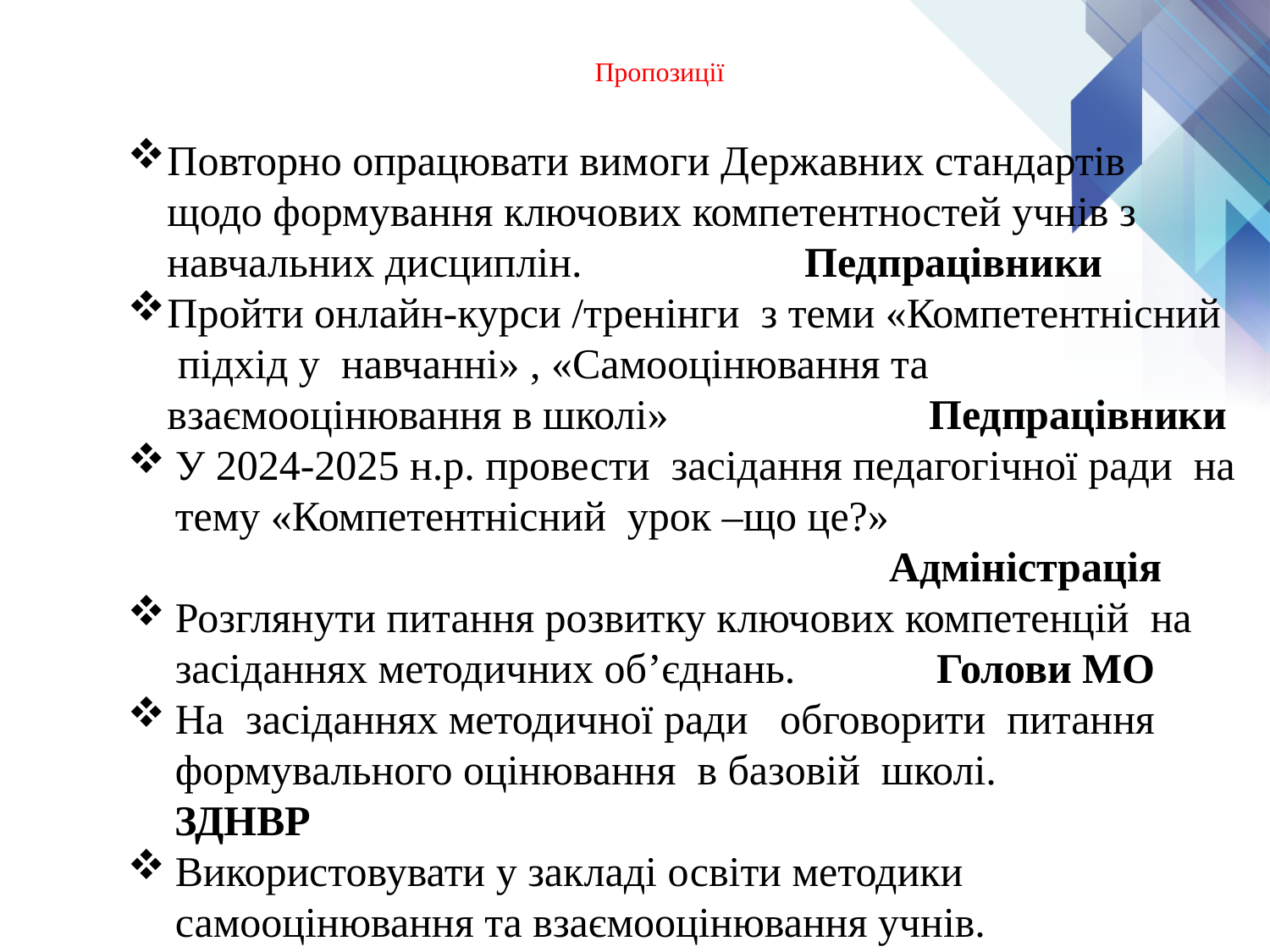

# Пропозиції
Повторно опрацювати вимоги Державних стандартів  щодо формування ключових компетентностей учнів з навчальних дисциплін.                     Педпрацівники
Пройти онлайн-курси /тренінги  з теми «Компетентнісний   підхід у  навчанні» , «Самооцінювання та  взаємооцінювання в школі» 		Педпрацівники
У 2024-2025 н.р. провести  засідання педагогічної ради  на тему «Компетентнісний  урок –що це?»
						Адміністрація
Розглянути питання розвитку ключових компетенцій  на засіданнях методичних об’єднань.		Голови МО
На  засіданнях методичної ради   обговорити  питання  формувального оцінювання  в базовій  школі.	     ЗДНВР
Використовувати у закладі освіти методики самооцінювання та взаємооцінювання учнів. 								Педпрацівники